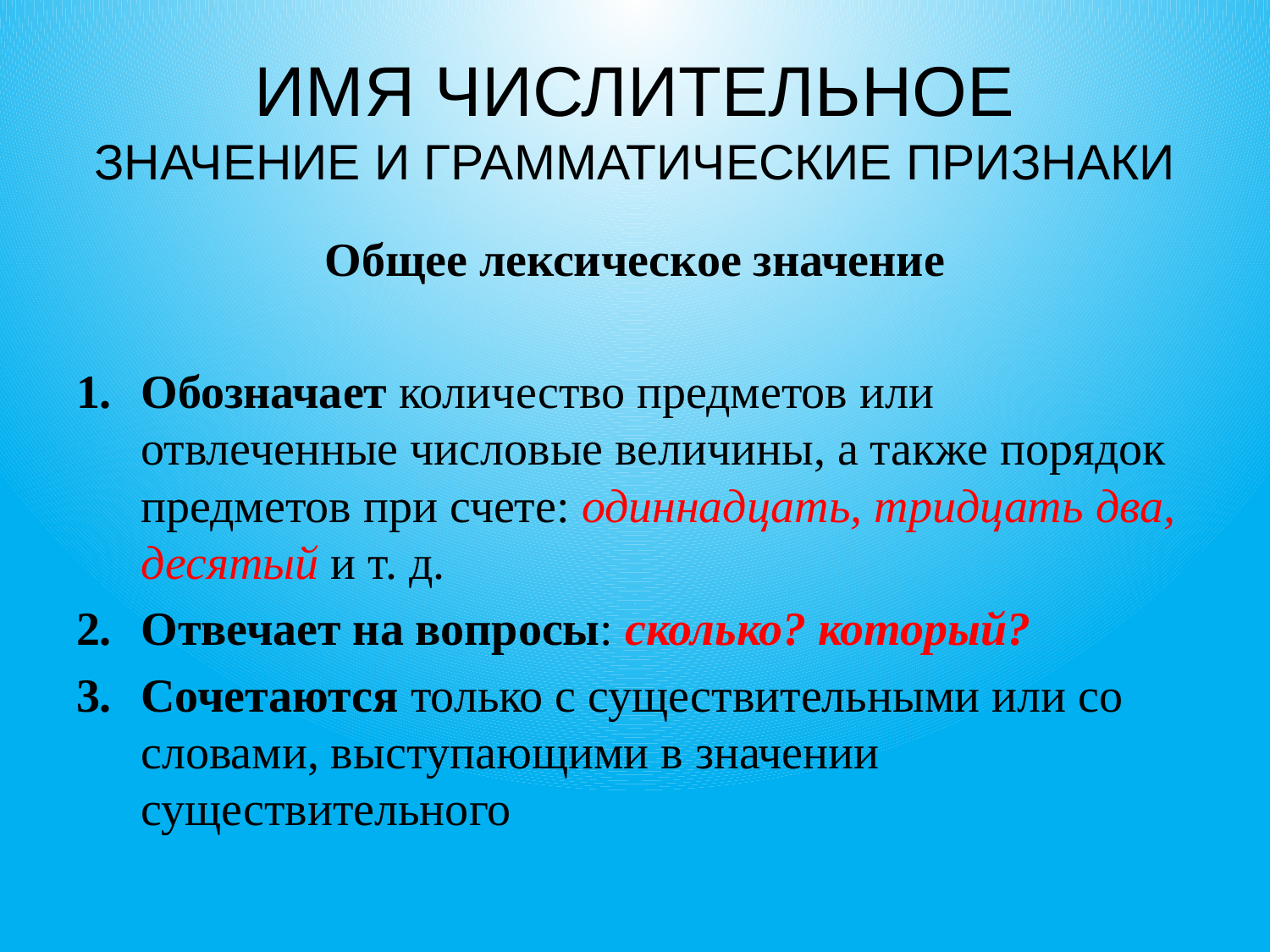

# ИМЯ ЧИСЛИТЕЛЬНОЕ ЗНАЧЕНИЕ И ГРАММАТИЧЕСКИЕ ПРИЗНАКИ
Общее лексическое значение

Обозначает количество предметов или отвлеченные числовые величины, а также порядок предметов при счете: одиннадцать, тридцать два, десятый и т. д.
Отвечает на вопросы: сколько? который?
Сочетаются только с существительными или со словами, выступающими в значении существительного